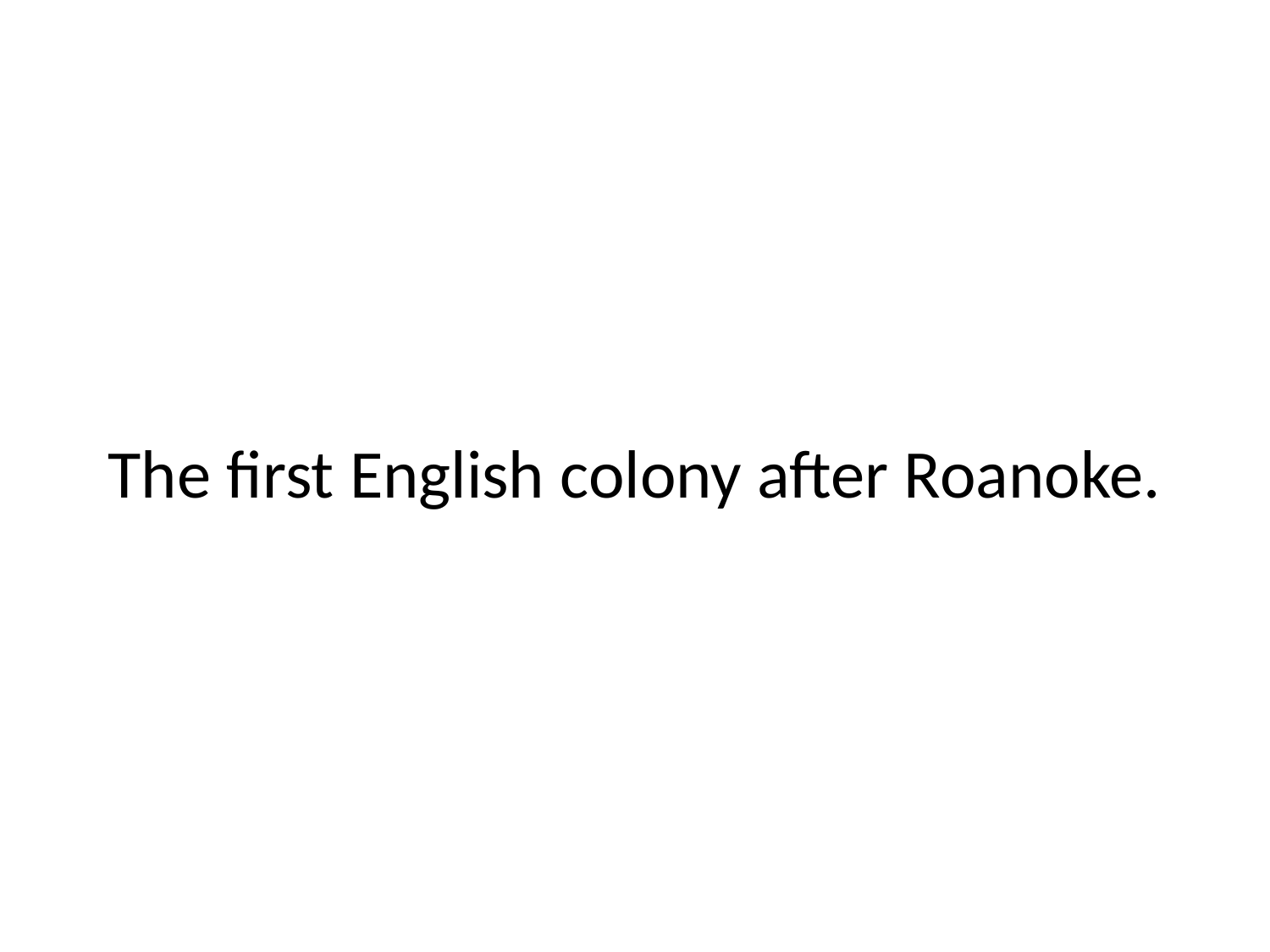

# The first English colony after Roanoke.